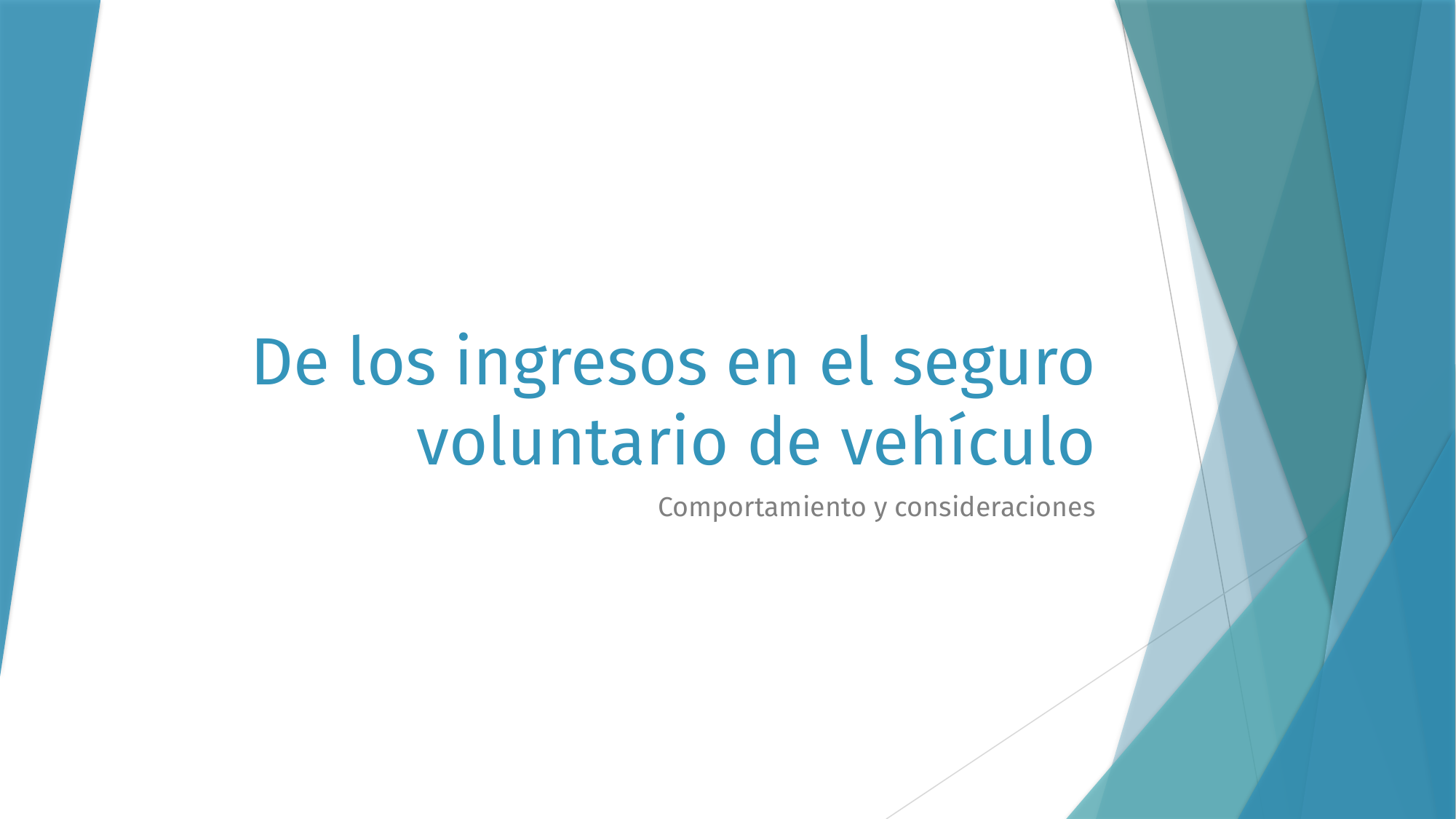

# De los ingresos en el seguro voluntario de vehículo
Comportamiento y consideraciones